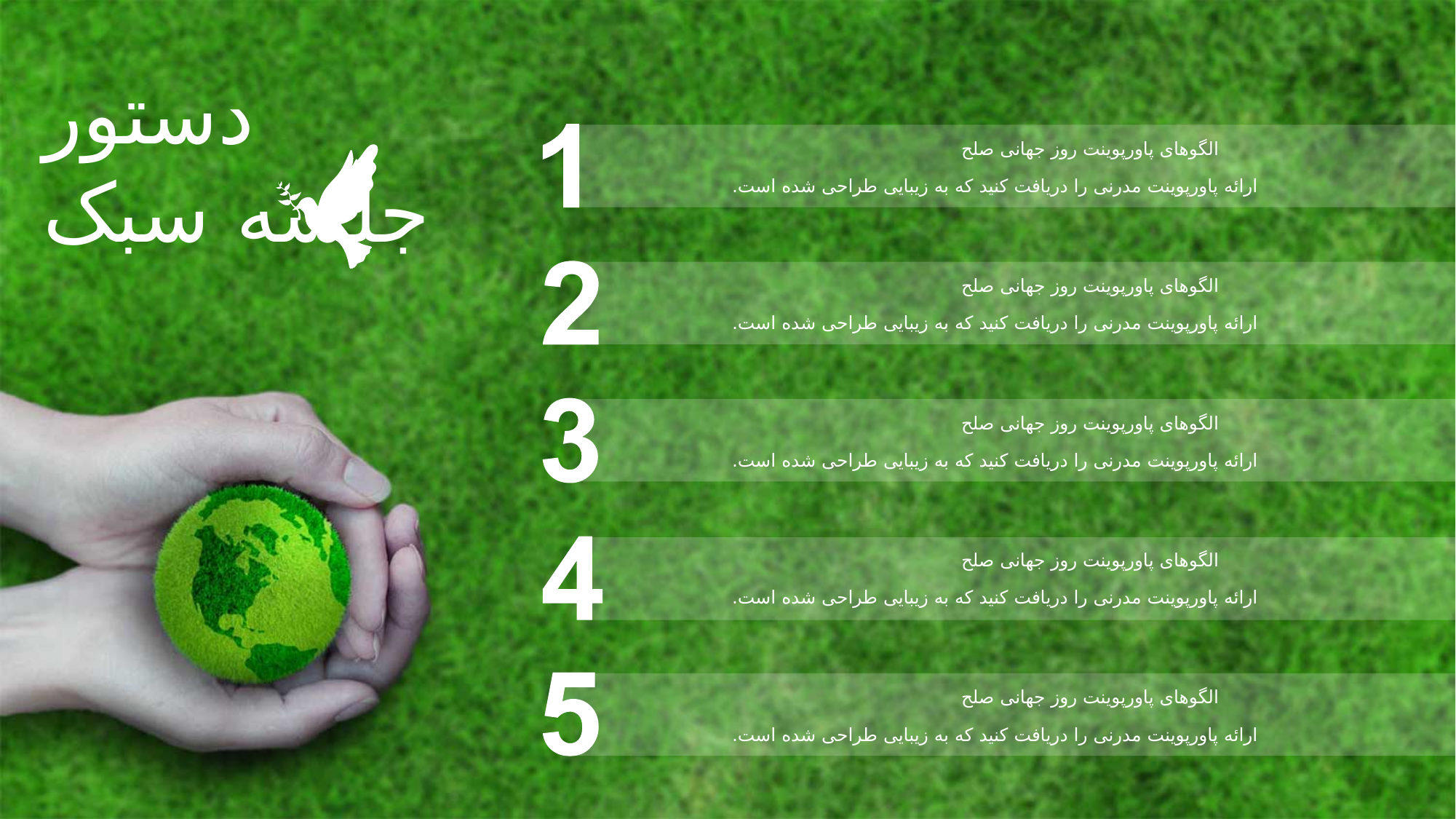

دستور جلسه سبک

الگوهای پاورپوینت روز جهانی صلح

ارائه پاورپوینت مدرنی را دریافت کنید که به زیبایی طراحی شده است.

الگوهای پاورپوینت روز جهانی صلح
ارائه پاورپوینت مدرنی را دریافت کنید که به زیبایی طراحی شده است.

الگوهای پاورپوینت روز جهانی صلح
ارائه پاورپوینت مدرنی را دریافت کنید که به زیبایی طراحی شده است.

الگوهای پاورپوینت روز جهانی صلح
ارائه پاورپوینت مدرنی را دریافت کنید که به زیبایی طراحی شده است.

الگوهای پاورپوینت روز جهانی صلح
ارائه پاورپوینت مدرنی را دریافت کنید که به زیبایی طراحی شده است.